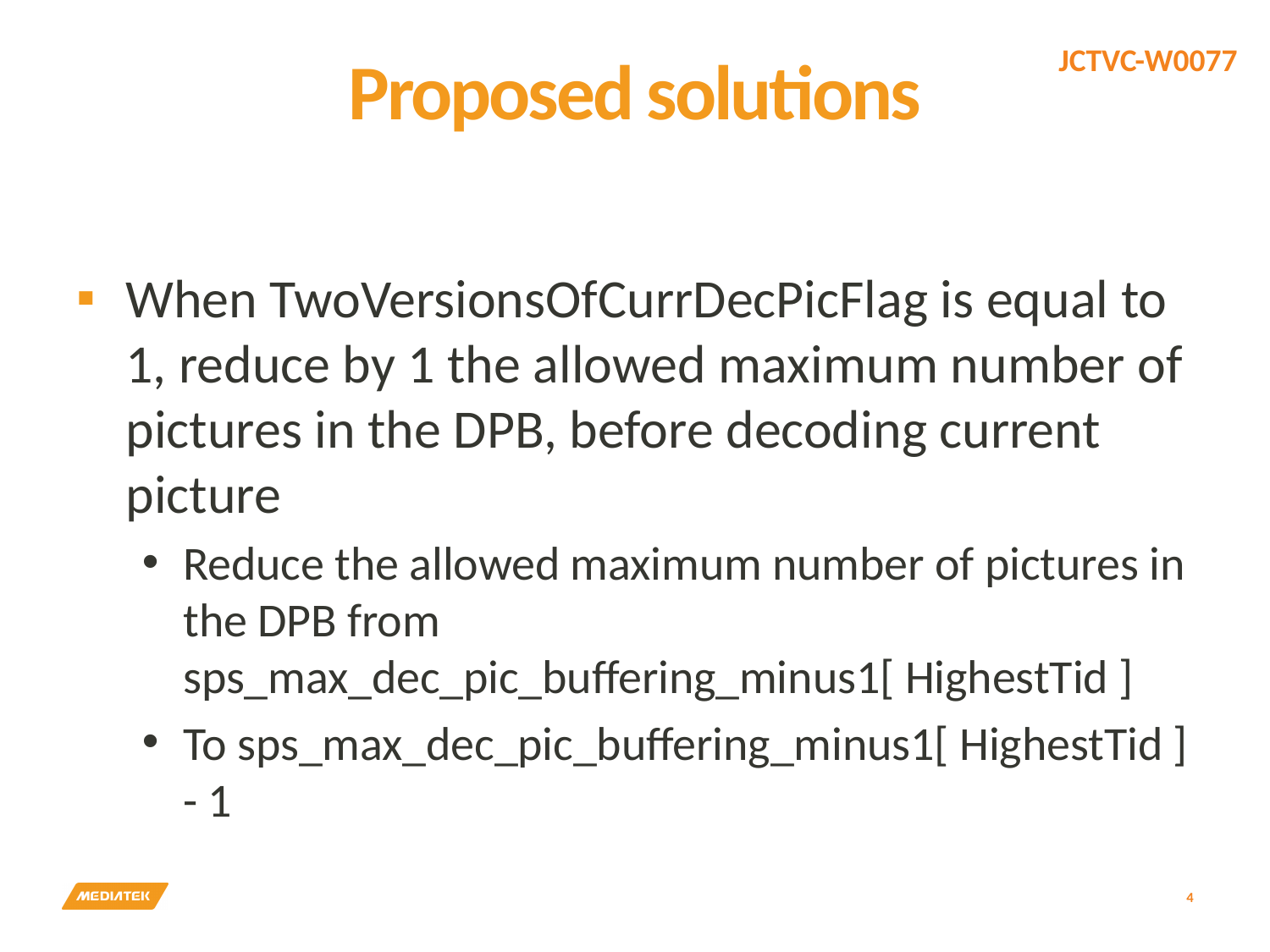

# Proposed solutions
When TwoVersionsOfCurrDecPicFlag is equal to 1, reduce by 1 the allowed maximum number of pictures in the DPB, before decoding current picture
Reduce the allowed maximum number of pictures in the DPB from sps_max_dec_pic_buffering_minus1[ HighestTid ]
To sps_max_dec_pic_buffering_minus1[ HighestTid ] - 1
4